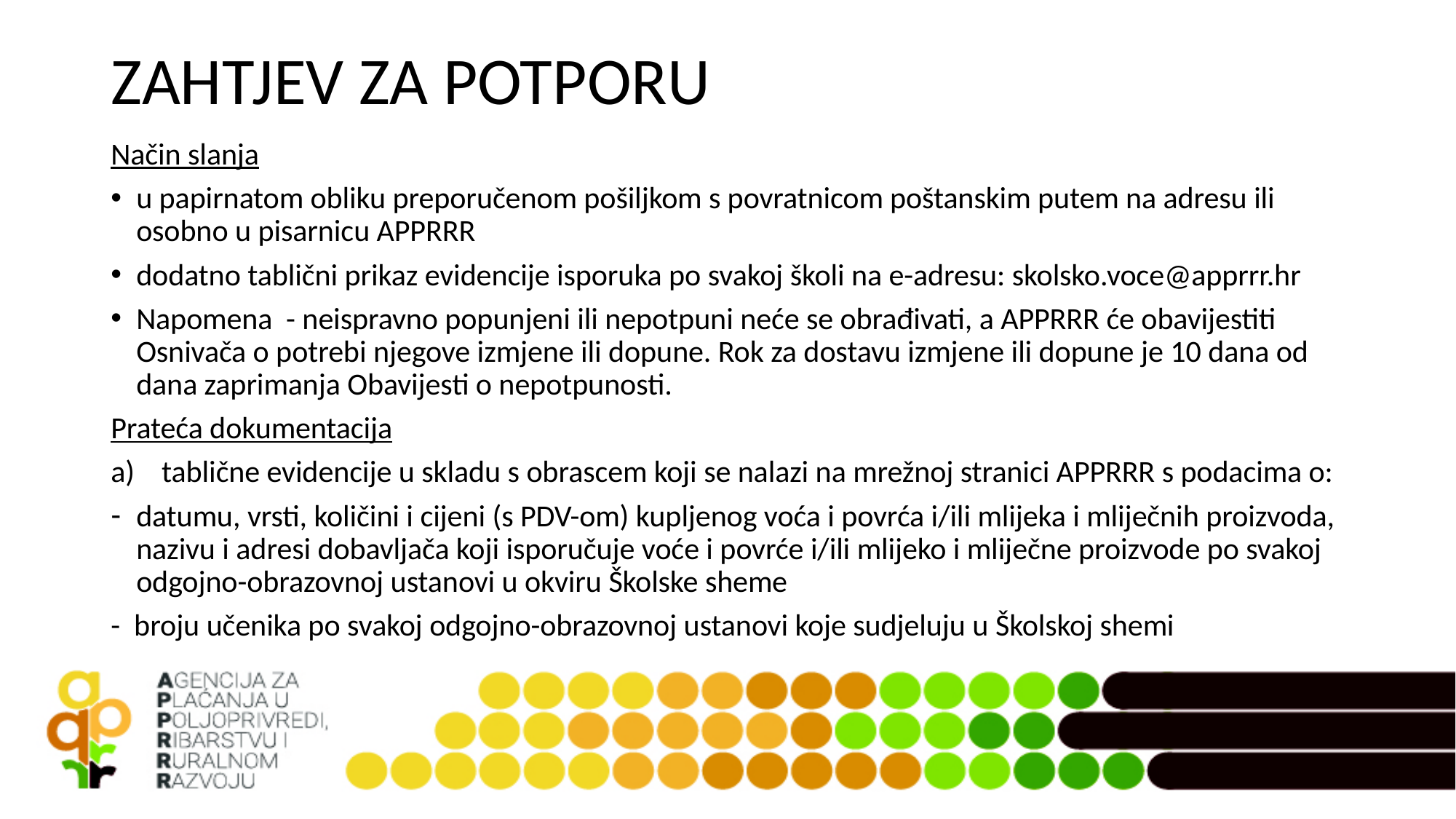

# ZAHTJEV ZA POTPORU
Način slanja
u papirnatom obliku preporučenom pošiljkom s povratnicom poštanskim putem na adresu ili osobno u pisarnicu APPRRR
dodatno tablični prikaz evidencije isporuka po svakoj školi na e-adresu: skolsko.voce@apprrr.hr
Napomena  - neispravno popunjeni ili nepotpuni neće se obrađivati, a APPRRR će obavijestiti Osnivača o potrebi njegove izmjene ili dopune. Rok za dostavu izmjene ili dopune je 10 dana od dana zaprimanja Obavijesti o nepotpunosti.
Prateća dokumentacija
tablične evidencije u skladu s obrascem koji se nalazi na mrežnoj stranici APPRRR s podacima o:
datumu, vrsti, količini i cijeni (s PDV-om) kupljenog voća i povrća i/ili mlijeka i mliječnih proizvoda, nazivu i adresi dobavljača koji isporučuje voće i povrće i/ili mlijeko i mliječne proizvode po svakoj odgojno-obrazovnoj ustanovi u okviru Školske sheme
-  broju učenika po svakoj odgojno-obrazovnoj ustanovi koje sudjeluju u Školskoj shemi